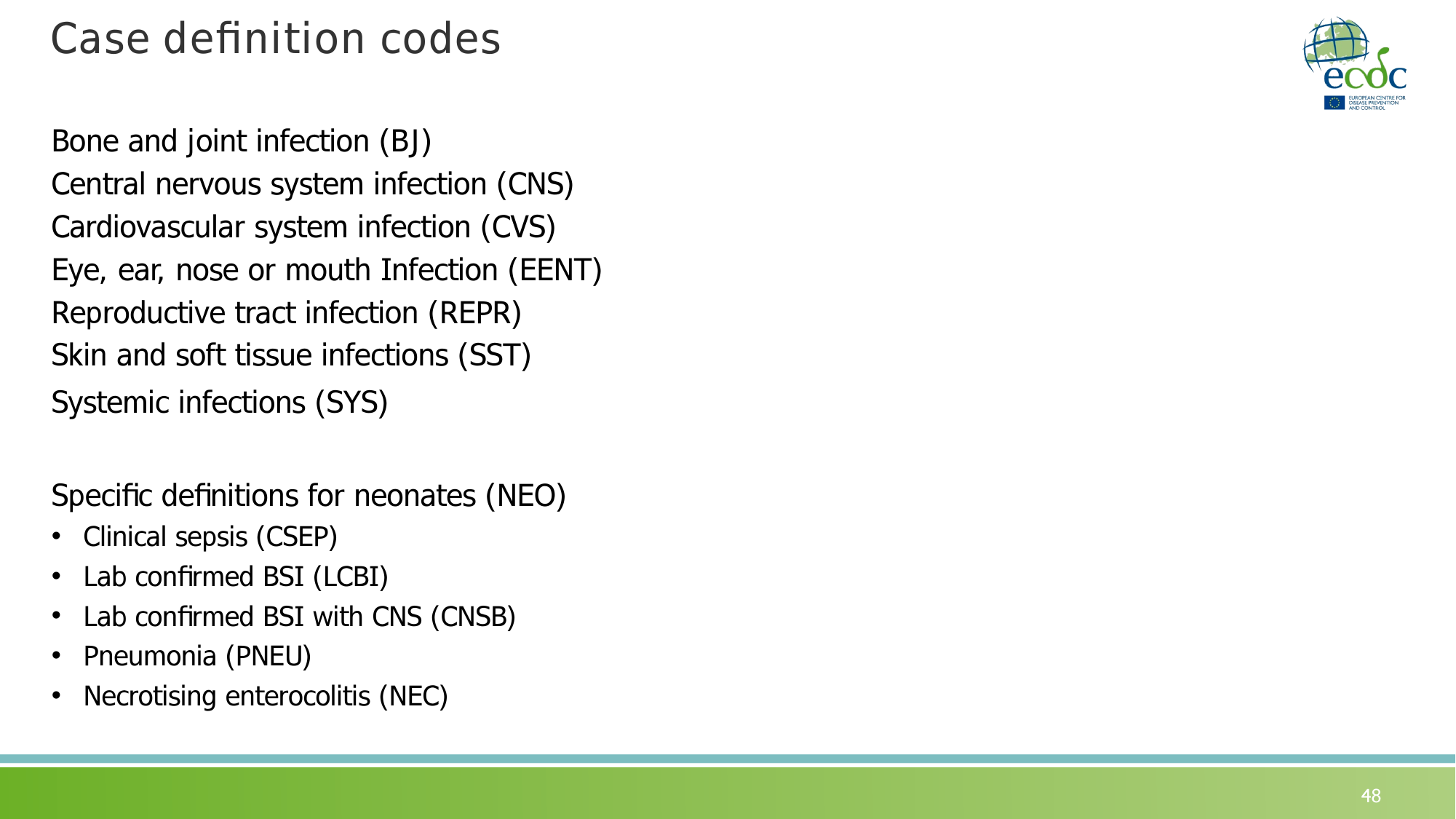

# Case definition codes
Bone and joint infection (BJ)
Central nervous system infection (CNS)
Cardiovascular system infection (CVS)
Eye, ear, nose or mouth Infection (EENT)
Reproductive tract infection (REPR)
Skin and soft tissue infections (SST)
Systemic infections (SYS)

Specific definitions for neonates (NEO)
Clinical sepsis (CSEP)
Lab confirmed BSI (LCBI)
Lab confirmed BSI with CNS (CNSB)
Pneumonia (PNEU)
Necrotising enterocolitis (NEC)

48